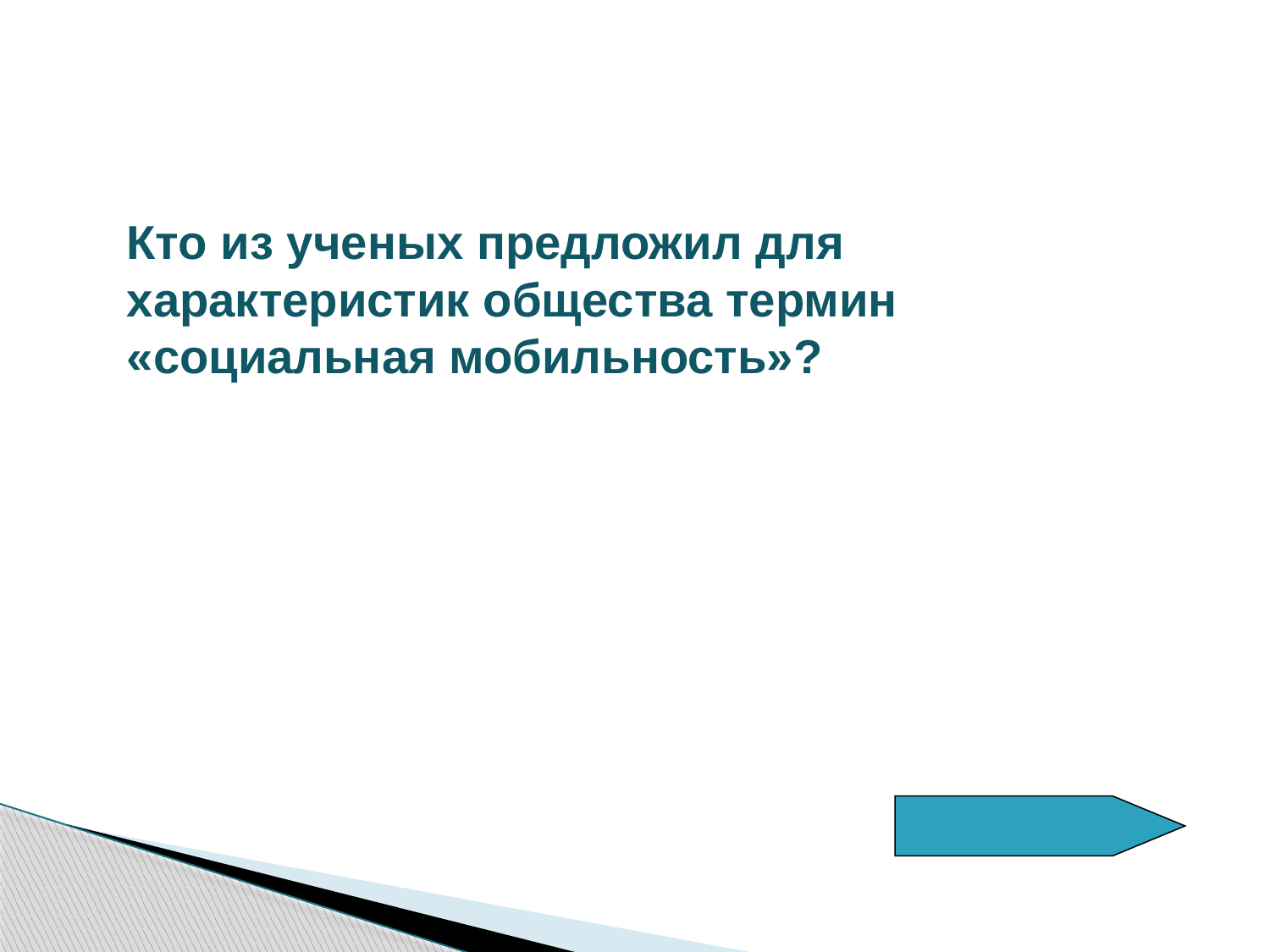

Кто из ученых предложил для характеристик общества термин «социальная мобильность»?